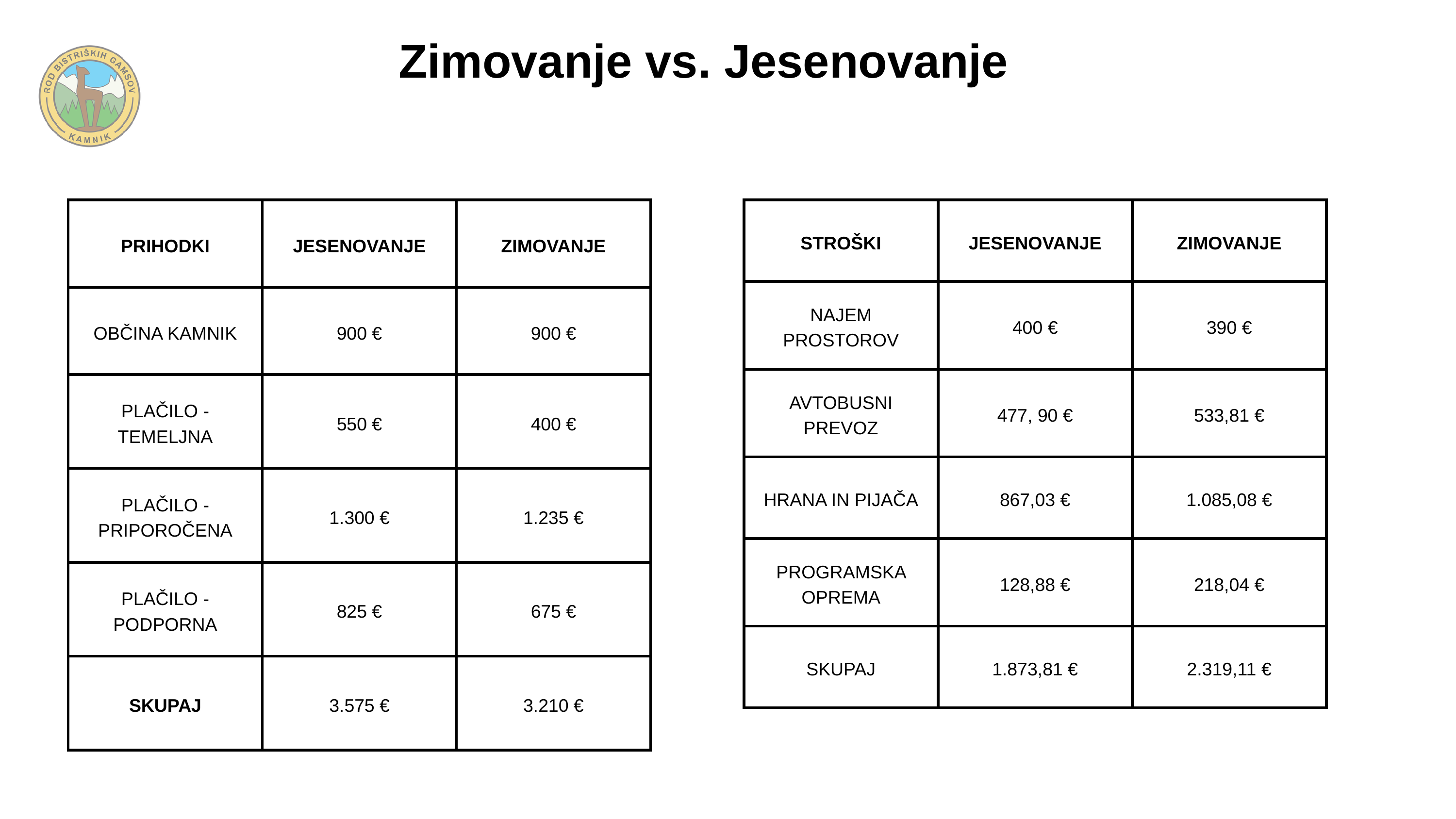

Zimovanje vs. Jesenovanje

| PRIHODKI | JESENOVANJE | ZIMOVANJE |
| --- | --- | --- |
| OBČINA KAMNIK | 900 € | 900 € |
| PLAČILO - TEMELJNA | 550 € | 400 € |
| PLAČILO - PRIPOROČENA | 1.300 € | 1.235 € |
| PLAČILO - PODPORNA | 825 € | 675 € |
| SKUPAJ | 3.575 € | 3.210 € |
| STROŠKI | JESENOVANJE | ZIMOVANJE |
| --- | --- | --- |
| NAJEM PROSTOROV | 400 € | 390 € |
| AVTOBUSNI PREVOZ | 477, 90 € | 533,81 € |
| HRANA IN PIJAČA | 867,03 € | 1.085,08 € |
| PROGRAMSKA OPREMA | 128,88 € | 218,04 € |
| SKUPAJ | 1.873,81 € | 2.319,11 € |